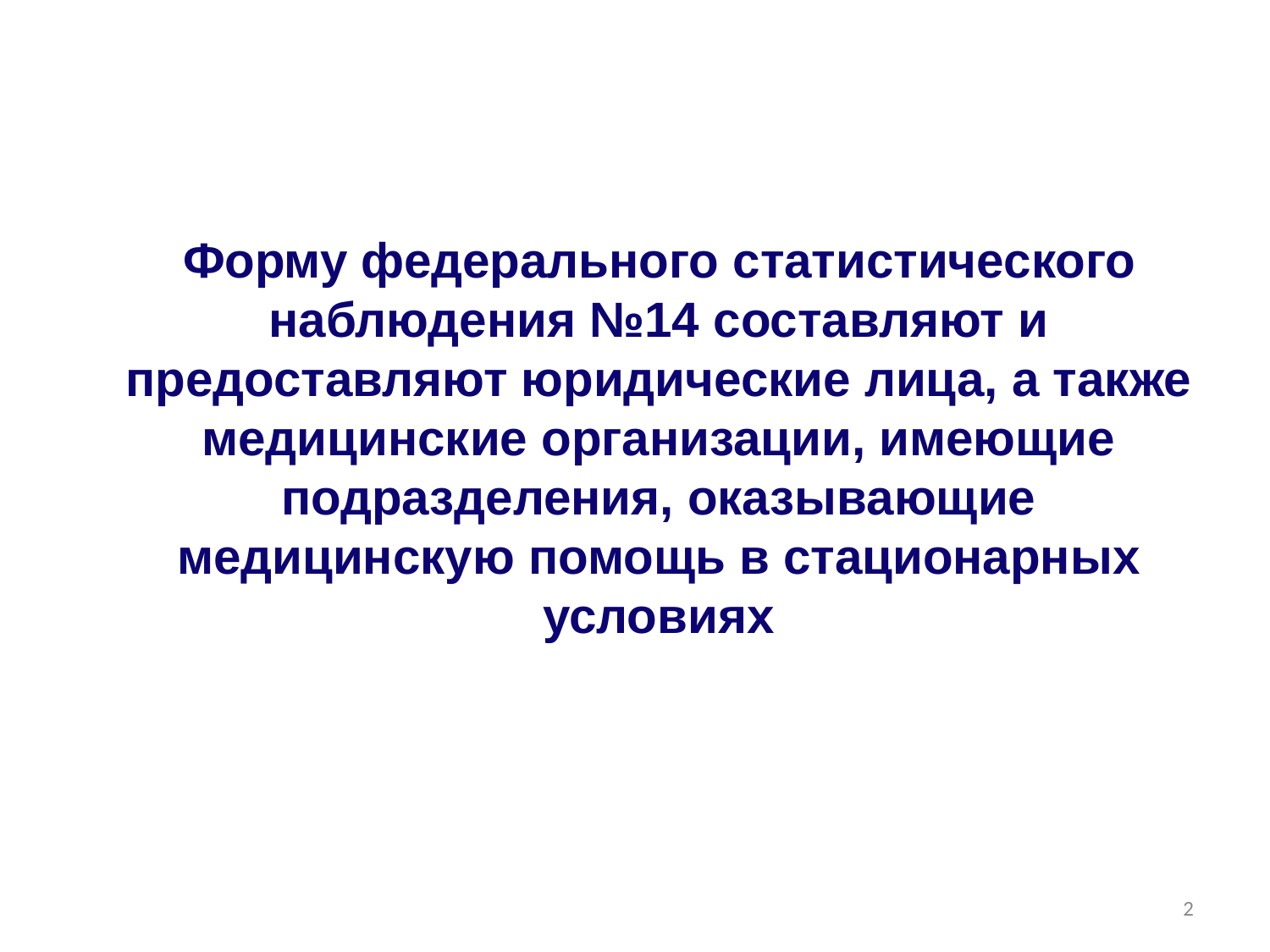

Форму федерального статистического наблюдения №14 составляют и предоставляют юридические лица, а также медицинские организации, имеющие подразделения, оказывающие медицинскую помощь в стационарных условиях

2